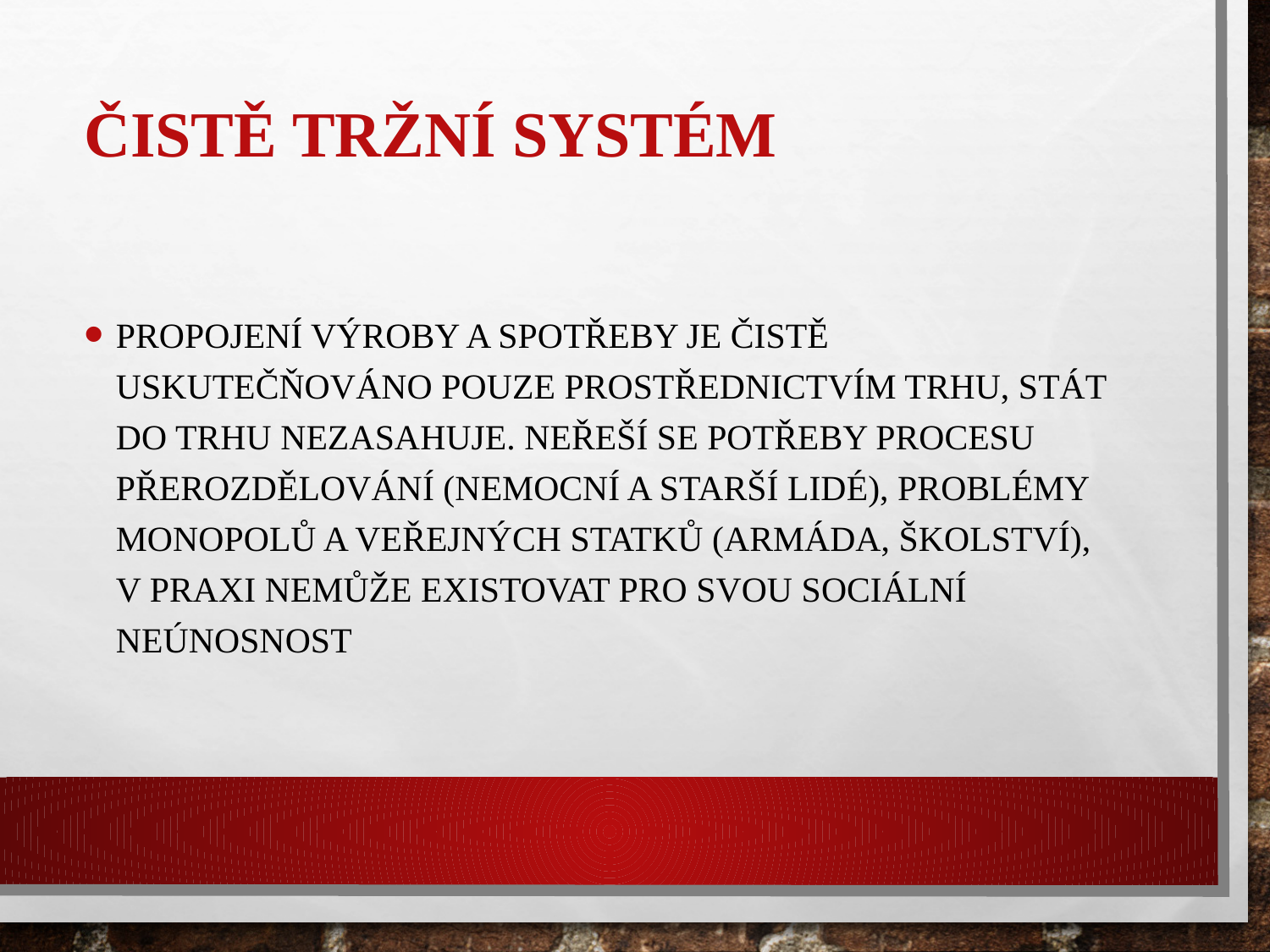

# Čistě tržní systém
propojení výroby a spotřeby je čistě Uskutečňováno pouze prostřednictvím trhu, stát do trhu nezasahuje. Neřeší se potřeby procesu přerozdělování (nemocní a starší lidé), problémy monopolů a veřejných statků (armáda, školství),
V Praxi nemůže existovat pro svou sociální neúnosnost